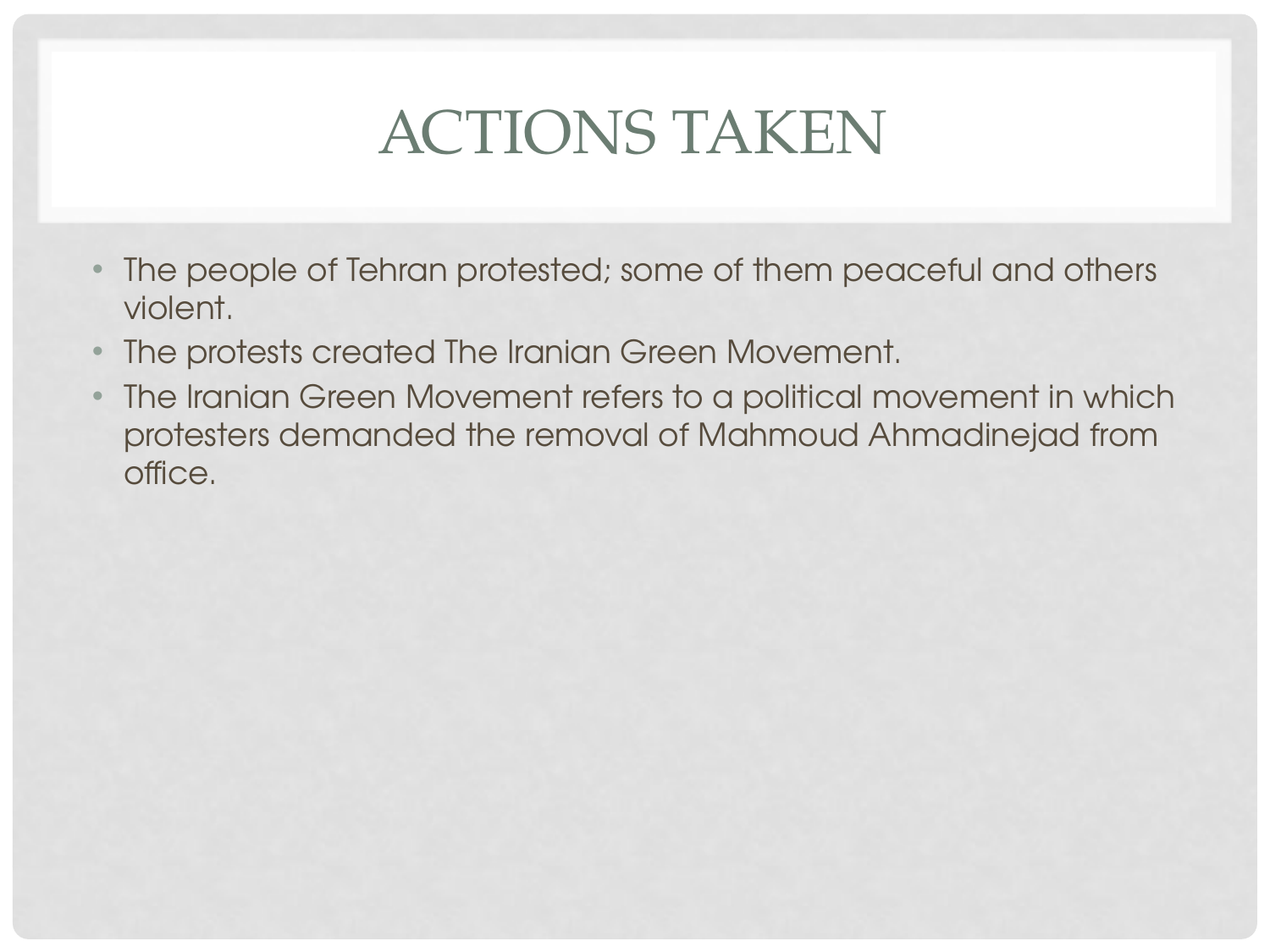

# Actions taken
The people of Tehran protested; some of them peaceful and others violent.
The protests created The Iranian Green Movement.
The Iranian Green Movement refers to a political movement in which protesters demanded the removal of Mahmoud Ahmadinejad from office.